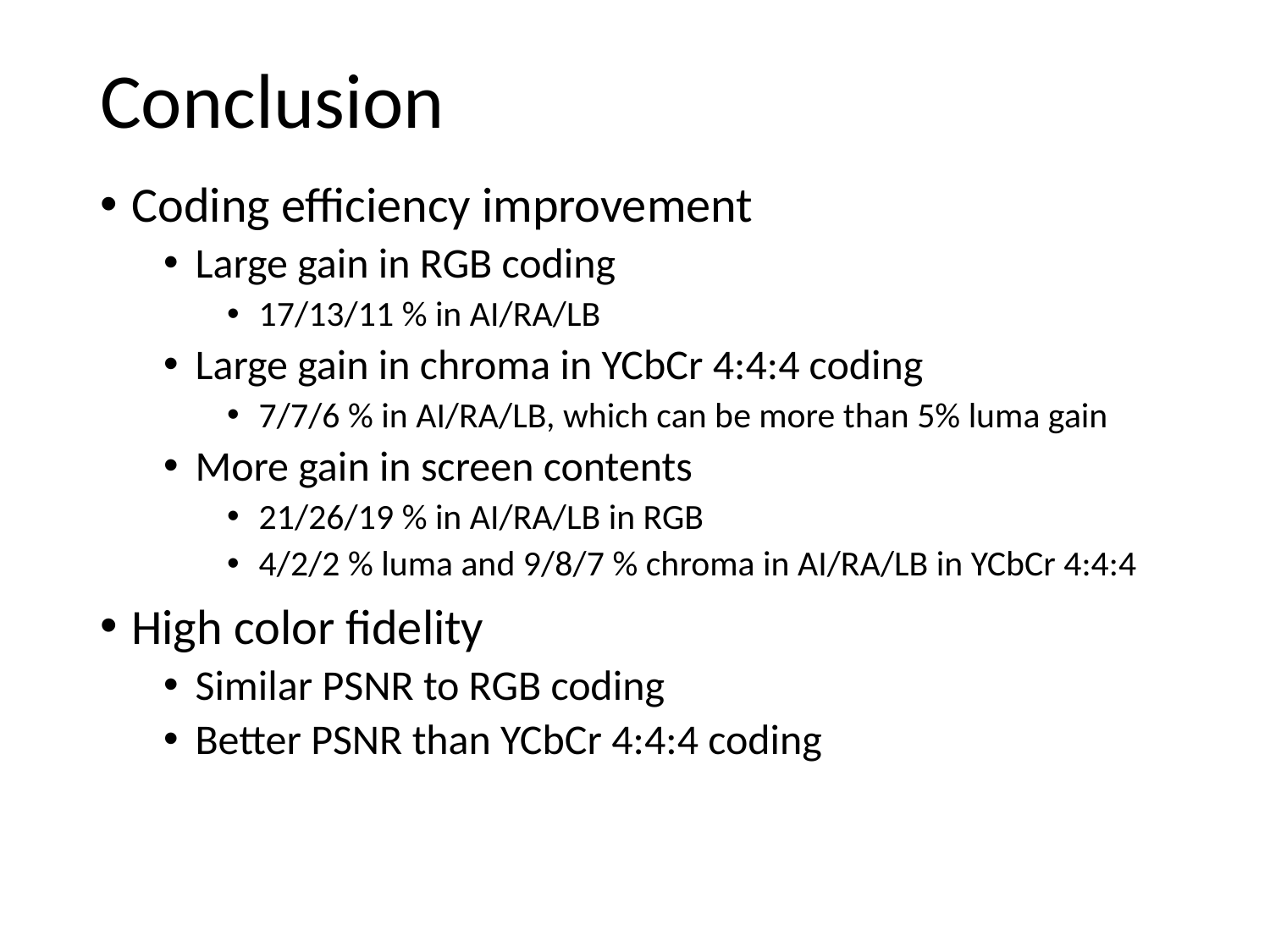

# Conclusion
Coding efficiency improvement
Large gain in RGB coding
17/13/11 % in AI/RA/LB
Large gain in chroma in YCbCr 4:4:4 coding
7/7/6 % in AI/RA/LB, which can be more than 5% luma gain
More gain in screen contents
21/26/19 % in AI/RA/LB in RGB
4/2/2 % luma and 9/8/7 % chroma in AI/RA/LB in YCbCr 4:4:4
High color fidelity
Similar PSNR to RGB coding
Better PSNR than YCbCr 4:4:4 coding